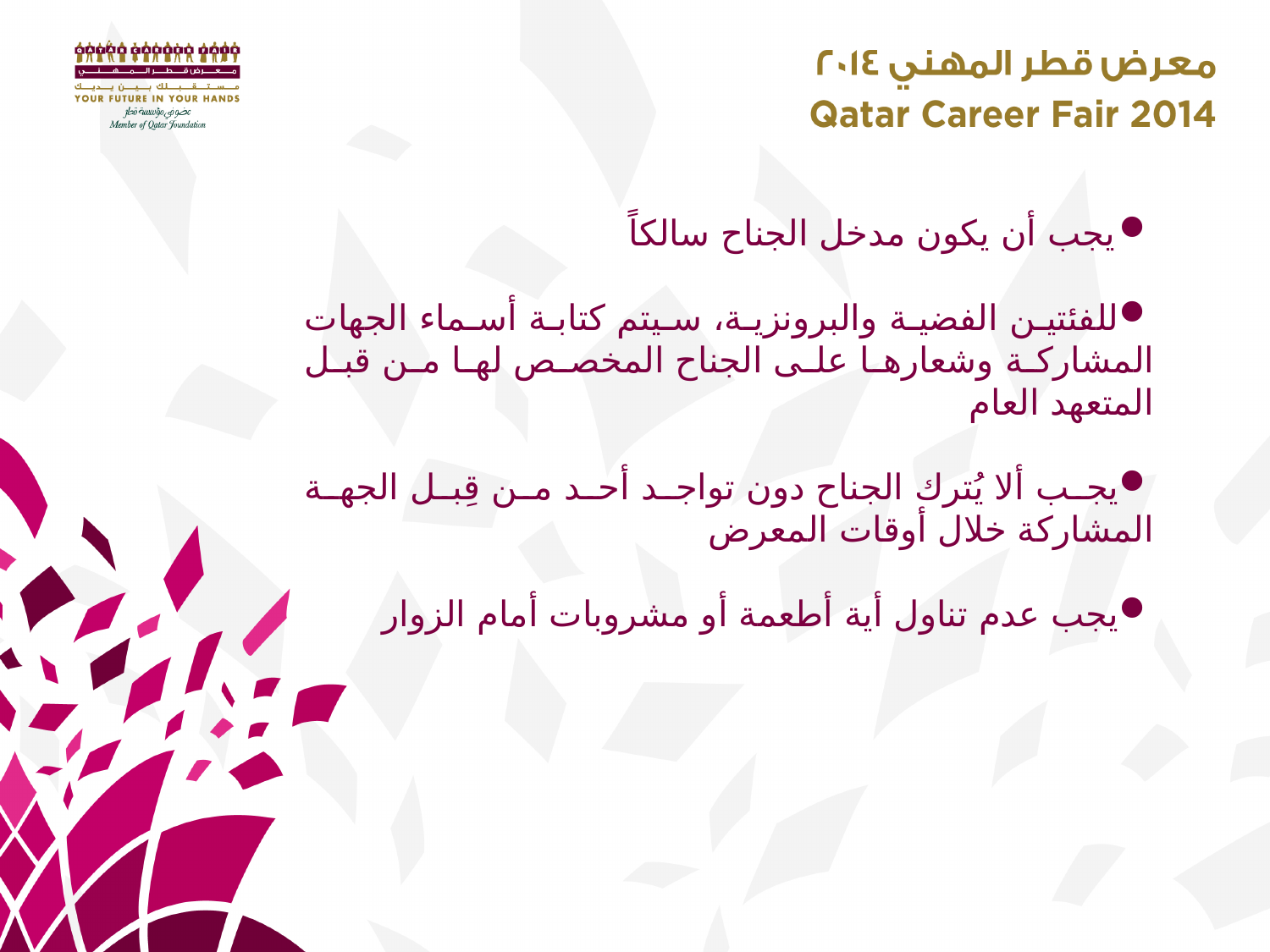

يجب أن يكون مدخل الجناح سالكاً

للفئتين الفضية والبرونزية، سيتم كتابة أسماء الجهات المشاركة وشعارها على الجناح المخصص لها من قبل المتعهد العام

يجب ألا يُترك الجناح دون تواجد أحد من قِبل الجهة المشاركة خلال أوقات المعرض

يجب عدم تناول أية أطعمة أو مشروبات أمام الزوار